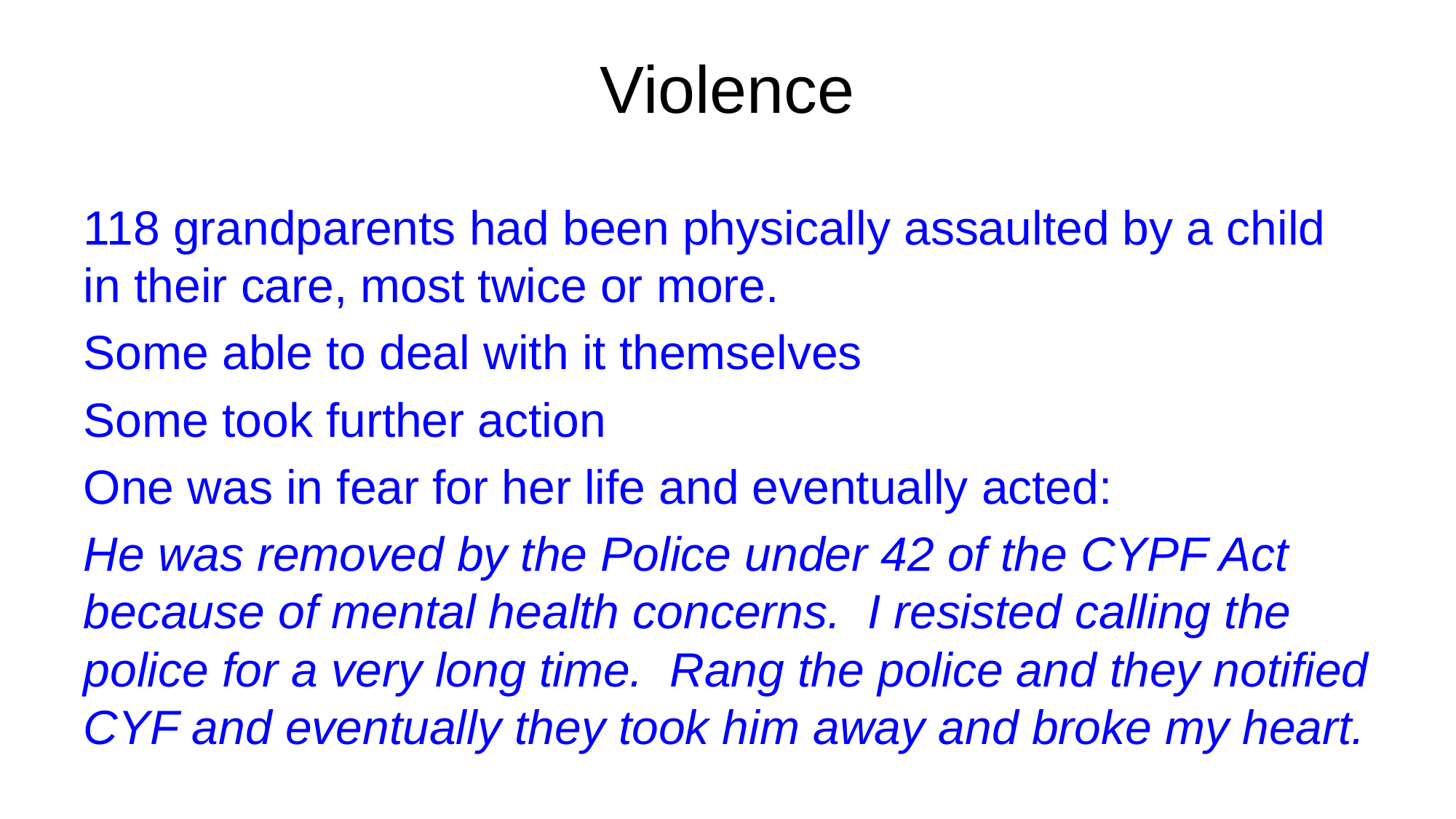

# Violence
118 grandparents had been physically assaulted by a child in their care, most twice or more.
Some able to deal with it themselves
Some took further action
One was in fear for her life and eventually acted:
He was removed by the Police under 42 of the CYPF Act because of mental health concerns.  I resisted calling the police for a very long time.  Rang the police and they notified CYF and eventually they took him away and broke my heart.